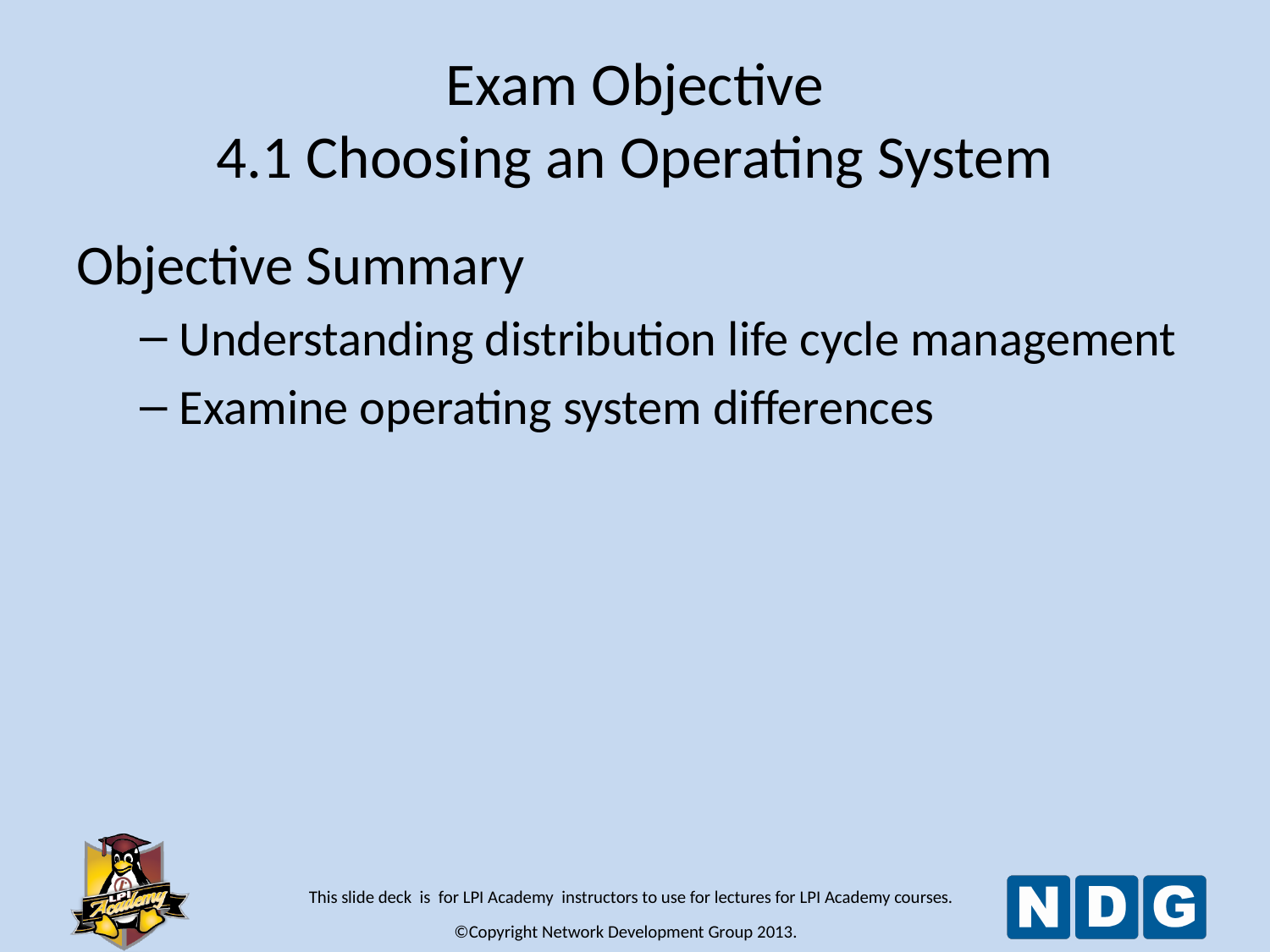

# Exam Objective 4.1 Choosing an Operating System
Objective Summary
Understanding distribution life cycle management
Examine operating system differences